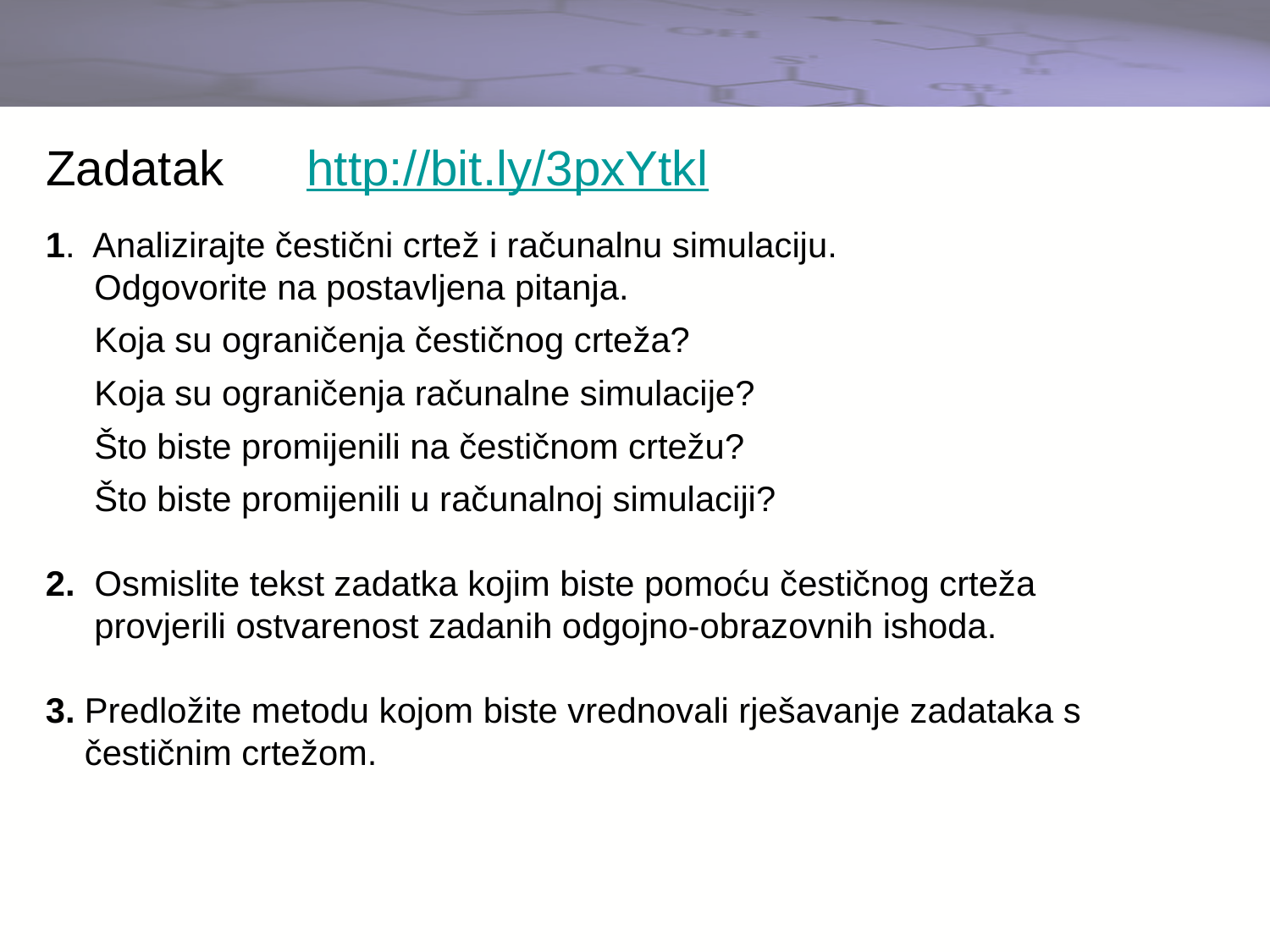

# Zadatak      http://bit.ly/3pxYtkl
1.  Analizirajte čestični crtež i računalnu simulaciju.
     Odgovorite na postavljena pitanja.
     Koja su ograničenja čestičnog crteža?
     Koja su ograničenja računalne simulacije?
     Što biste promijenili na čestičnom crtežu?
     Što biste promijenili u računalnoj simulaciji?

2.  Osmislite tekst zadatka kojim biste pomoću čestičnog crteža
     provjerili ostvarenost zadanih odgojno-obrazovnih ishoda.

3. Predložite metodu kojom biste vrednovali rješavanje zadataka s
    čestičnim crtežom.